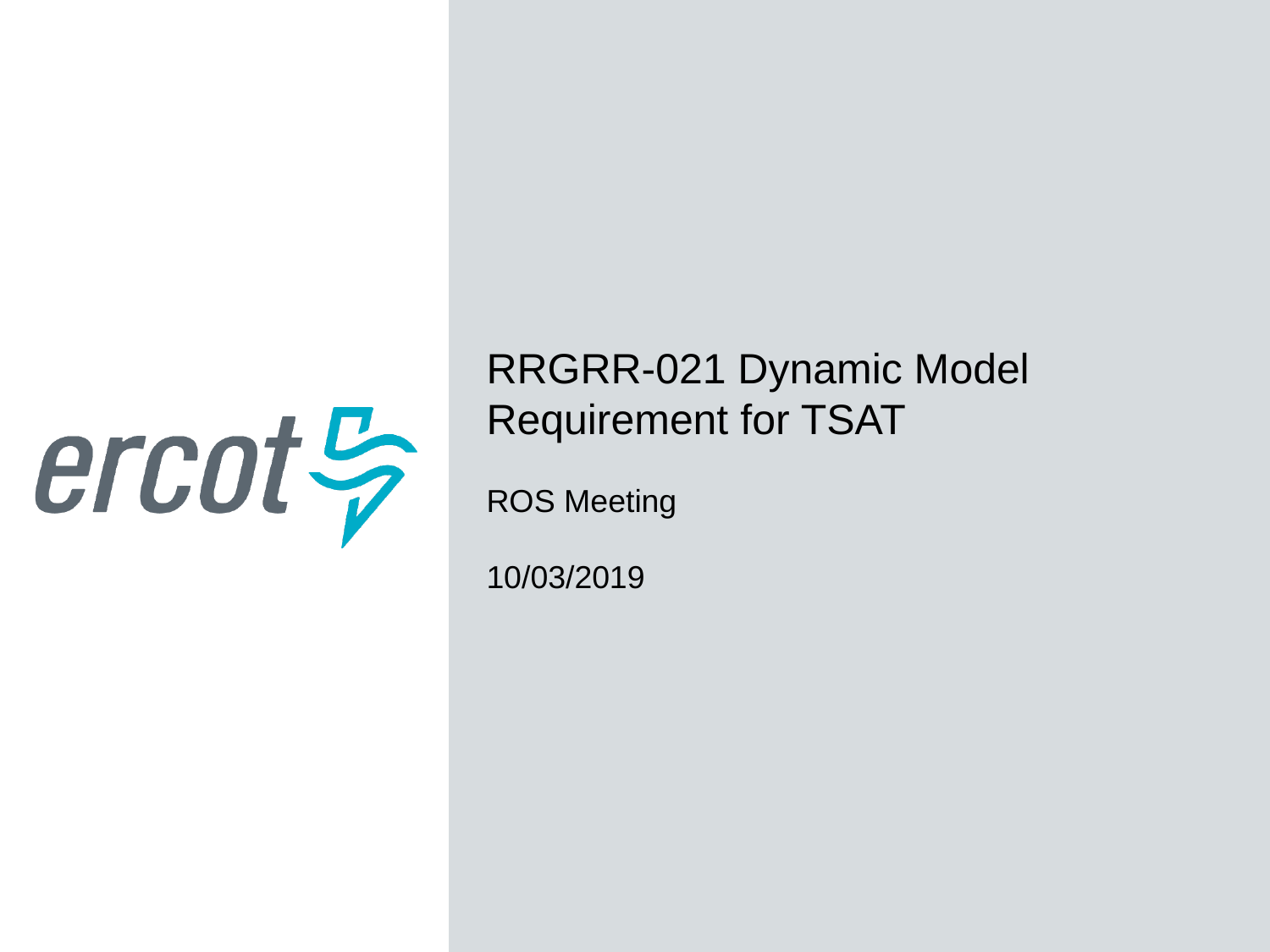

RRGRR-021 Dynamic Model Requirement for TSAT

ROS Meeting

10/03/2019